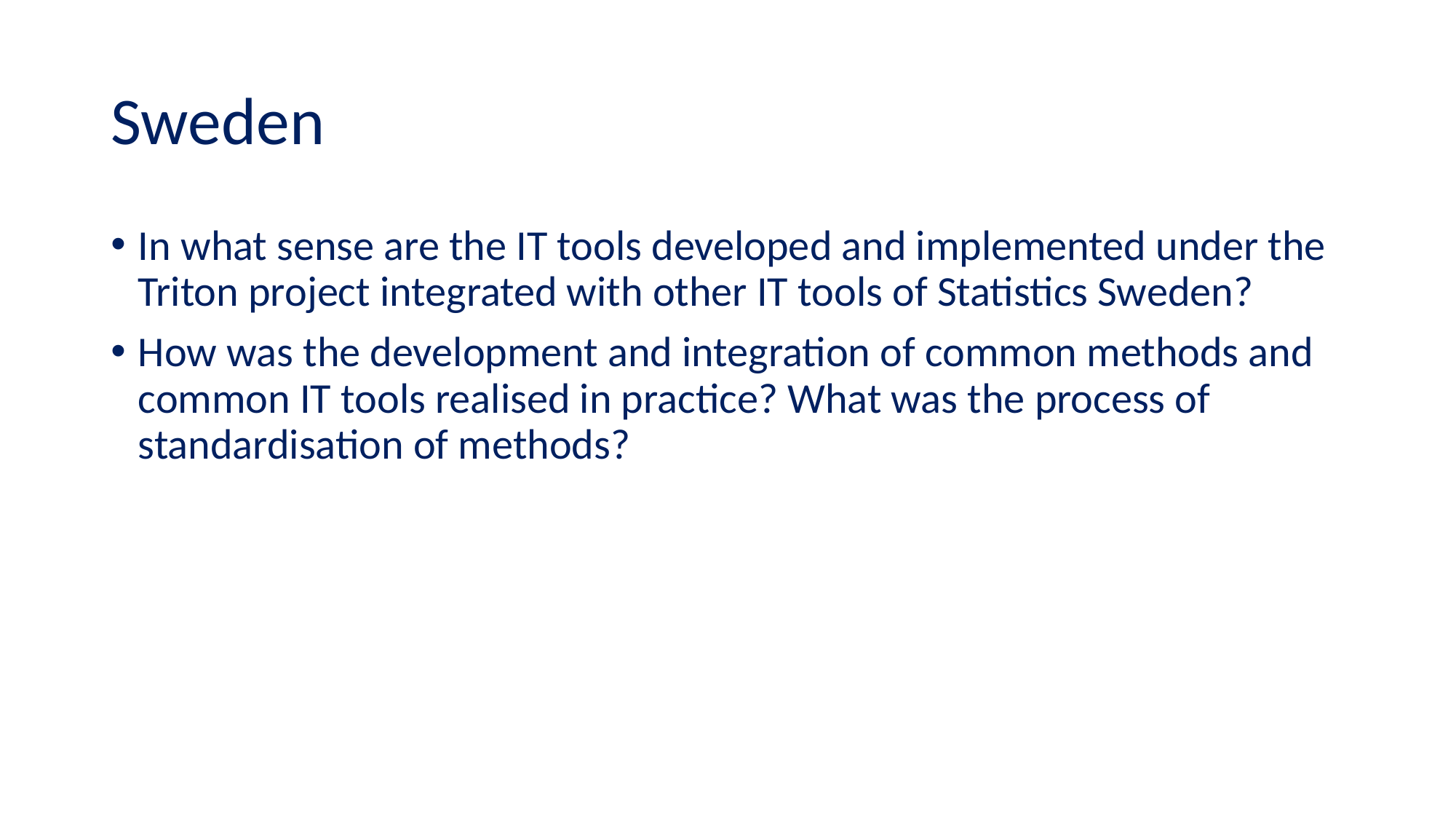

# Sweden
In what sense are the IT tools developed and implemented under the Triton project integrated with other IT tools of Statistics Sweden?
How was the development and integration of common methods and common IT tools realised in practice? What was the process of standardisation of methods?